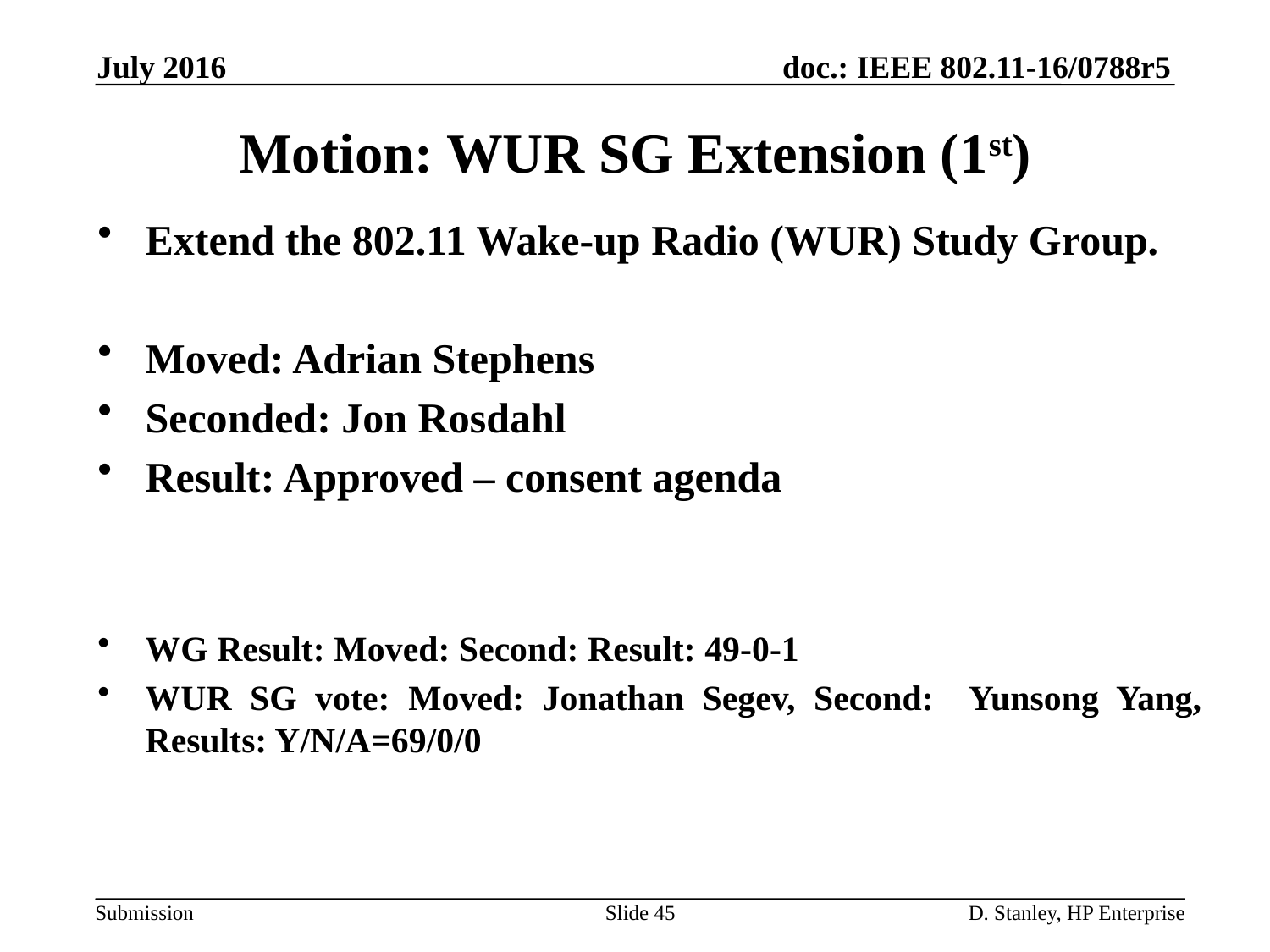

July 2016
# Motion: WUR SG Extension (1st)
Extend the 802.11 Wake-up Radio (WUR) Study Group.

Moved: Adrian Stephens
Seconded: Jon Rosdahl
Result: Approved – consent agenda

WG Result: Moved: Second: Result: 49-0-1
WUR SG vote: Moved: Jonathan Segev, Second:  Yunsong Yang, Results: Y/N/A=69/0/0

Slide 45
D. Stanley, HP Enterprise